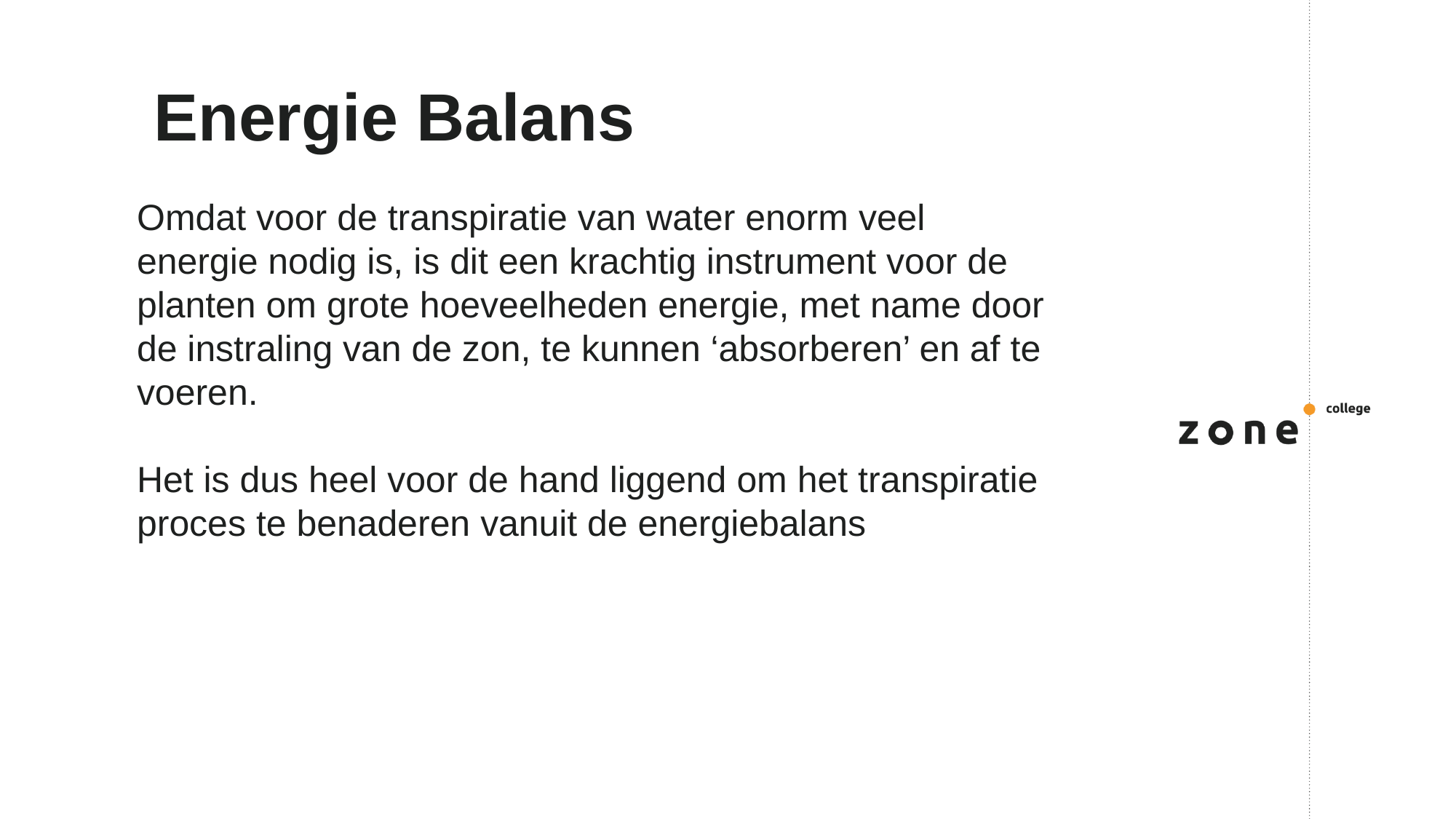

# Energie Balans
Omdat voor de transpiratie van water enorm veel energie nodig is, is dit een krachtig instrument voor de planten om grote hoeveelheden energie, met name door de instraling van de zon, te kunnen ‘absorberen’ en af te voeren.

Het is dus heel voor de hand liggend om het transpiratie proces te benaderen vanuit de energiebalans